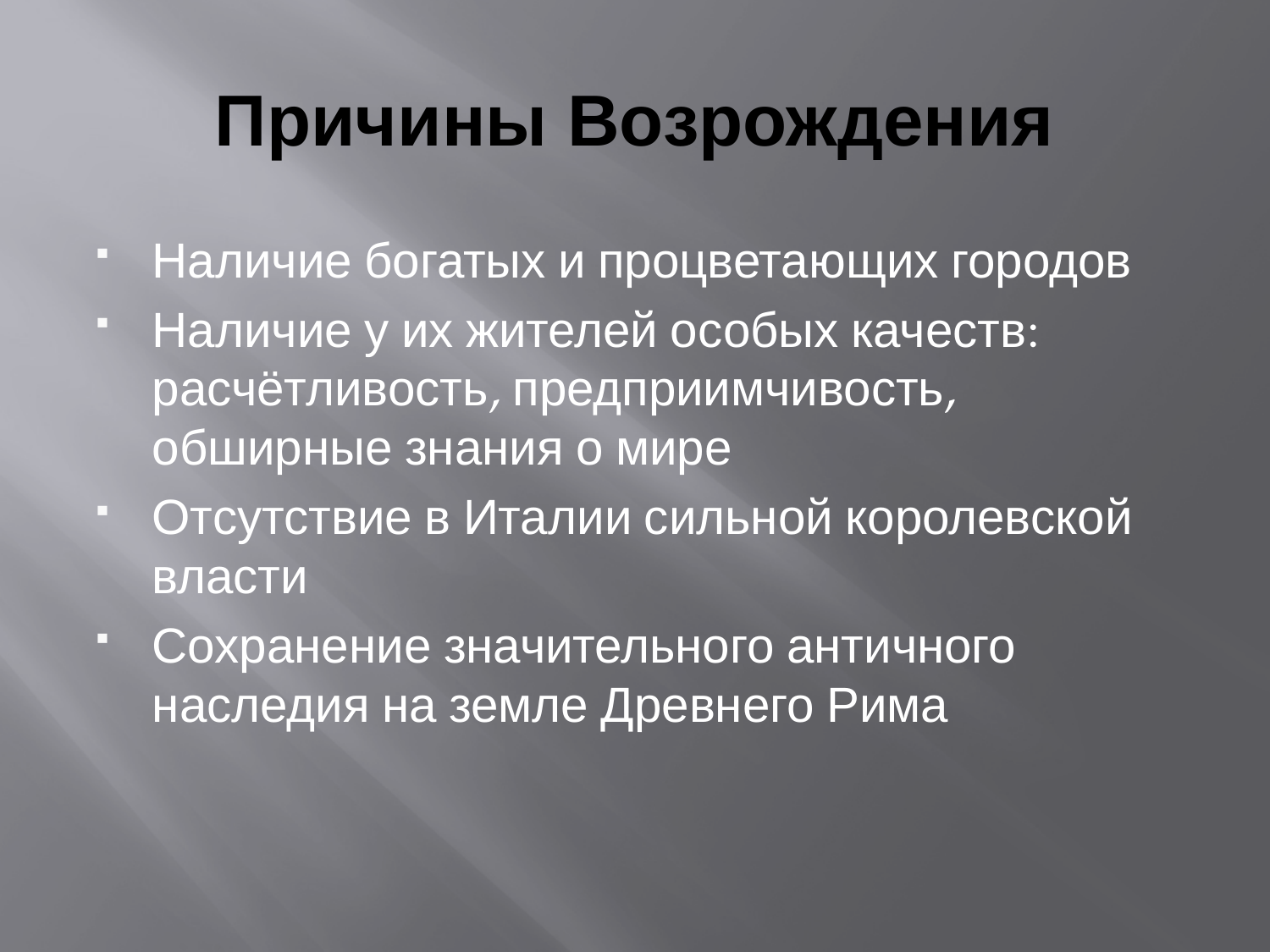

# Причины Возрождения
Наличие богатых и процветающих городов
Наличие у их жителей особых качеств: расчётливость, предприимчивость, обширные знания о мире
Отсутствие в Италии сильной королевской власти
Сохранение значительного античного наследия на земле Древнего Рима